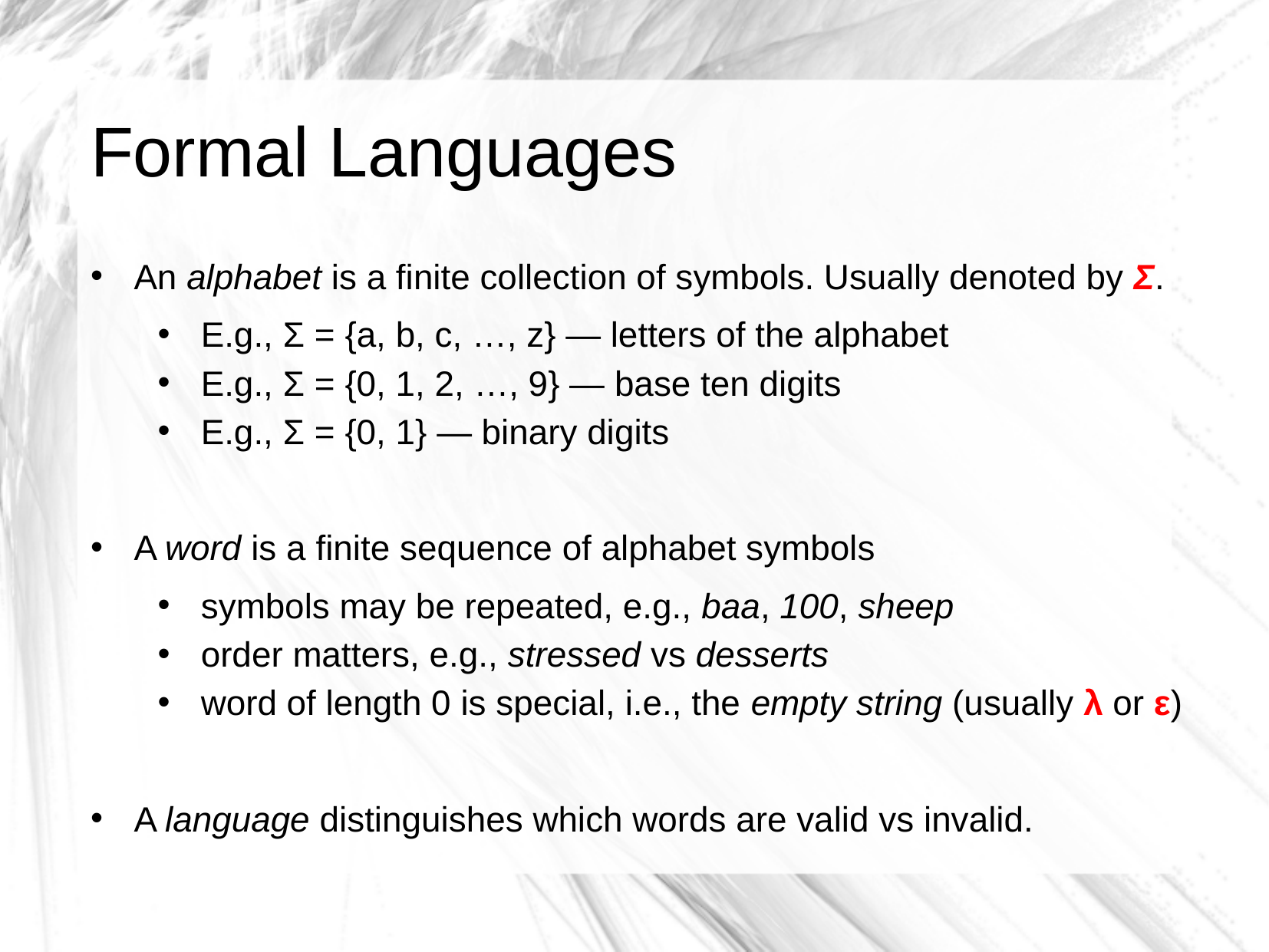

# Formal Languages
An alphabet is a finite collection of symbols. Usually denoted by Σ.
E.g., Σ = {a, b, c, …, z} — letters of the alphabet
E.g., Σ = {0, 1, 2, …, 9} — base ten digits
E.g., Σ = {0, 1} — binary digits

A word is a finite sequence of alphabet symbols
symbols may be repeated, e.g., baa, 100, sheep
order matters, e.g., stressed vs desserts
word of length 0 is special, i.e., the empty string (usually λ or ε)

A language distinguishes which words are valid vs invalid.